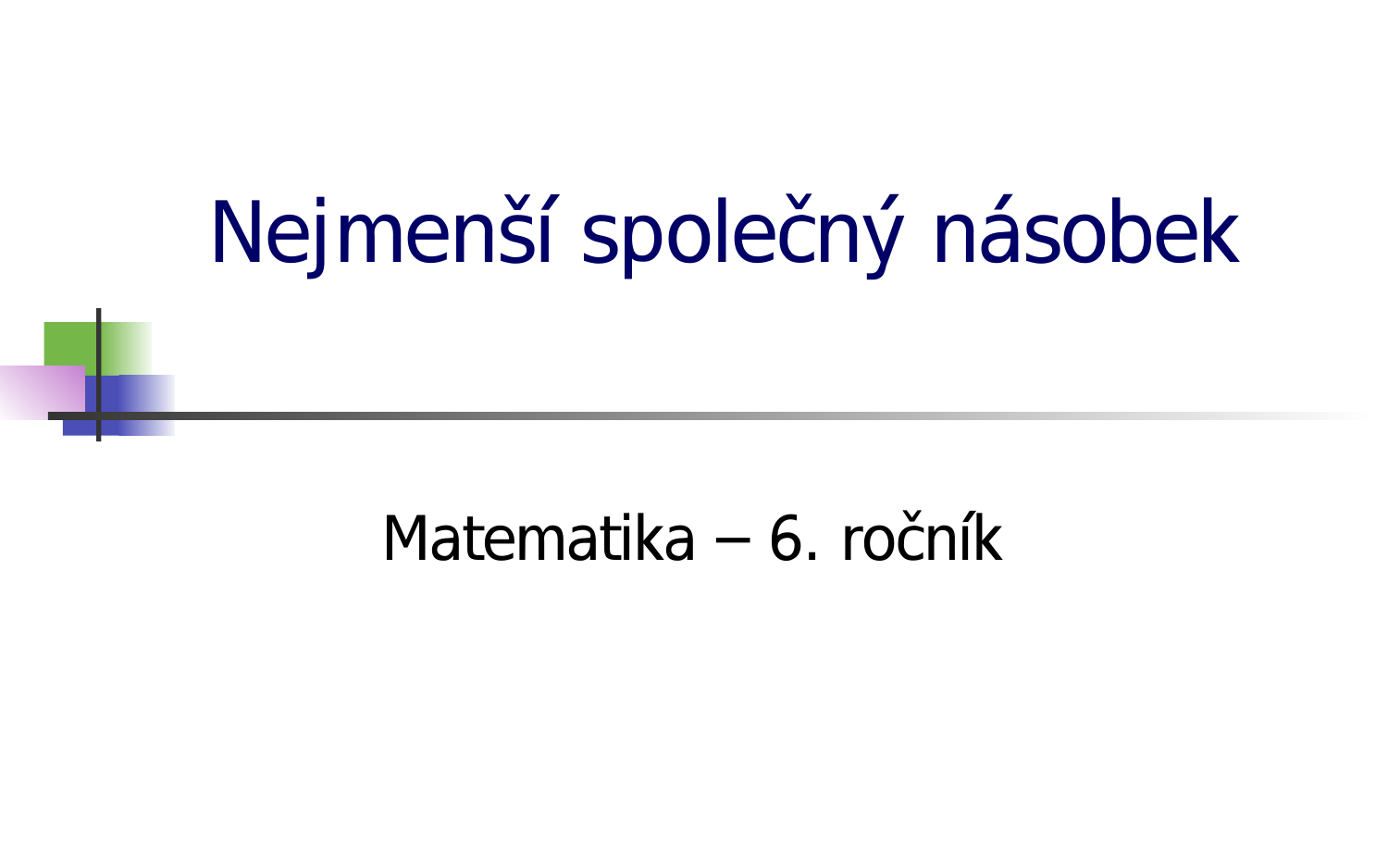

# Nejmenší společný násobek
Matematika – 6. ročník